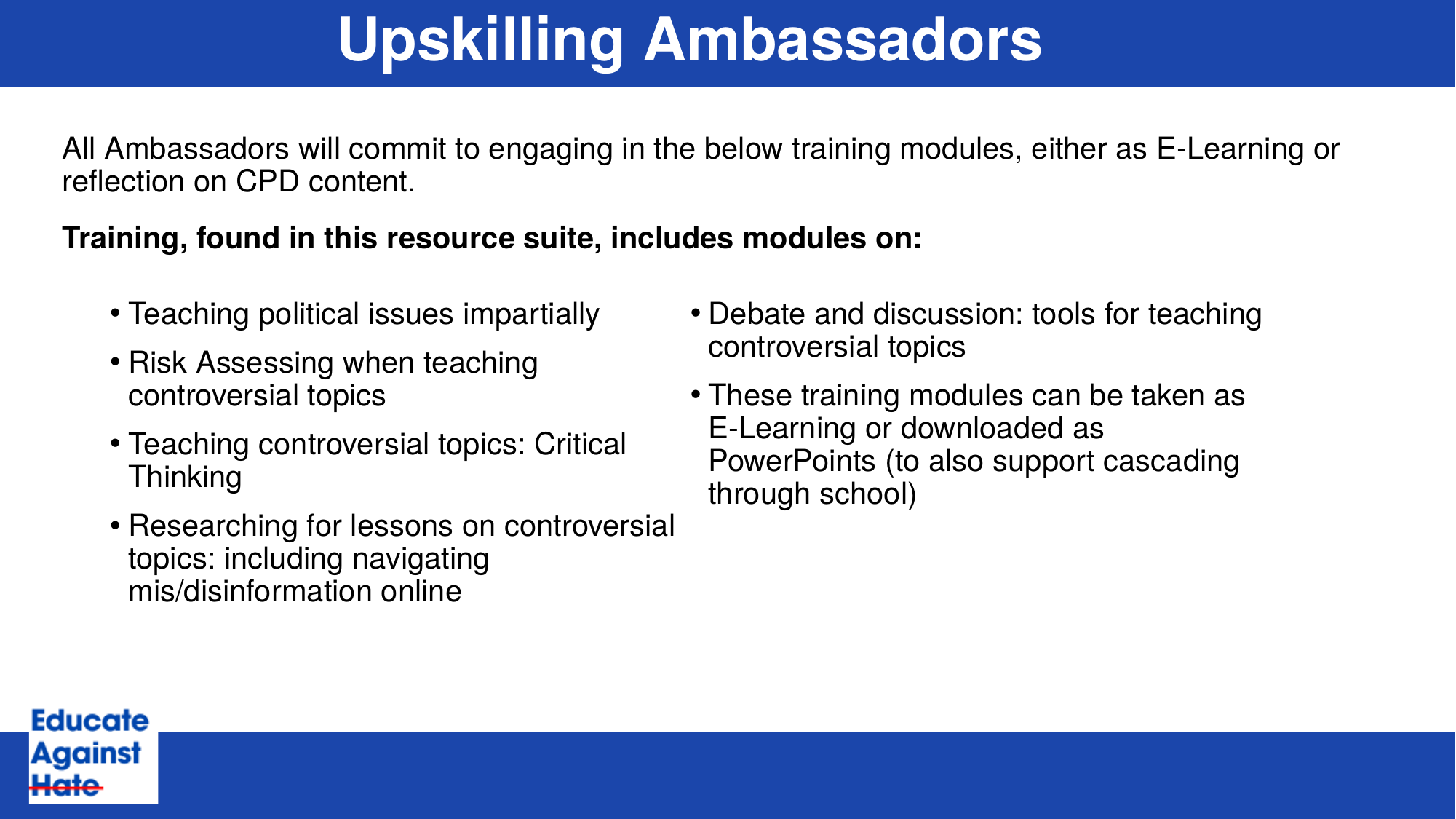

# Upskilling Ambassadors
All Ambassadors will commit to engaging in the below training modules, either as E-Learning or reflection on CPD content.
Training, found in this resource suite, includes modules on:
Teaching political issues impartially
Risk Assessing when teaching controversial topics
Teaching controversial topics: Critical Thinking
Researching for lessons on controversial topics: including navigating mis/disinformation online
Debate and discussion: tools for teaching controversial topics
These training modules can be taken as E-Learning or downloaded as PowerPoints (to also support cascading through school)